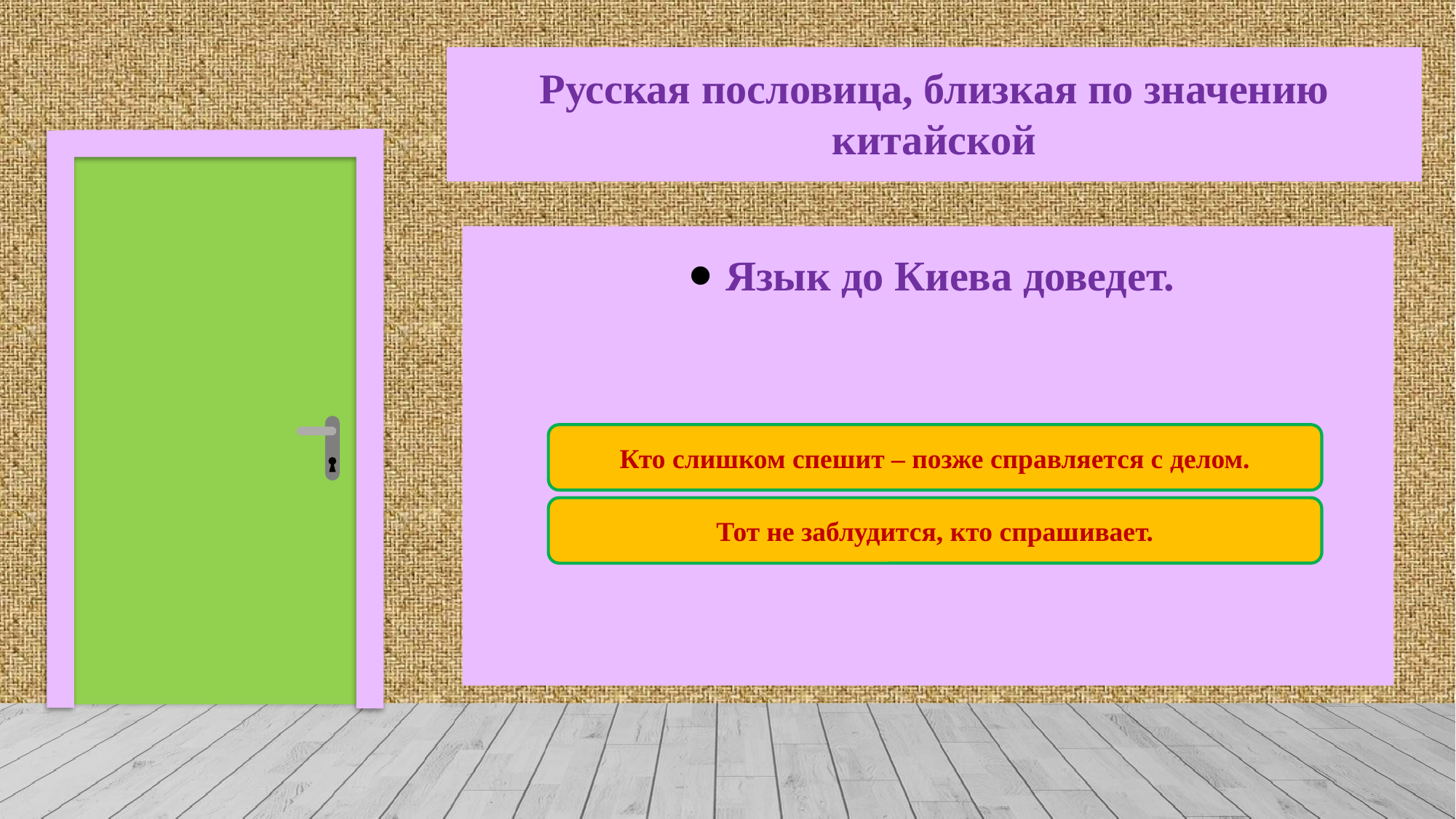

# Русская пословица, близкая по значению китайской

Язык до Киева доведет.
Кто слишком спешит – позже справляется с делом.
Тот не заблудится, кто спрашивает.